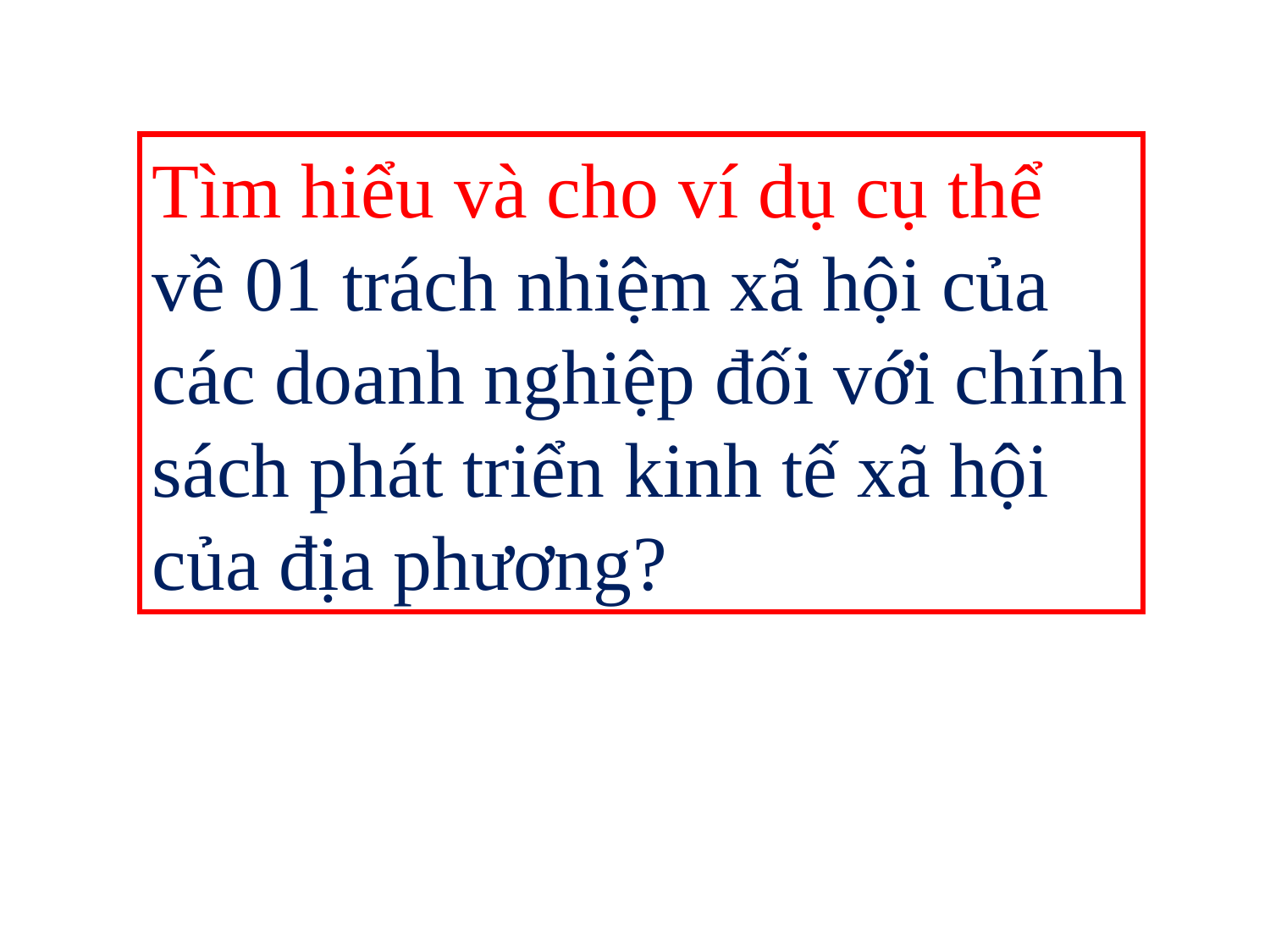

Tìm hiểu và cho ví dụ cụ thể về 01 trách nhiệm xã hội của các doanh nghiệp đối với chính sách phát triển kinh tế xã hội của địa phương?